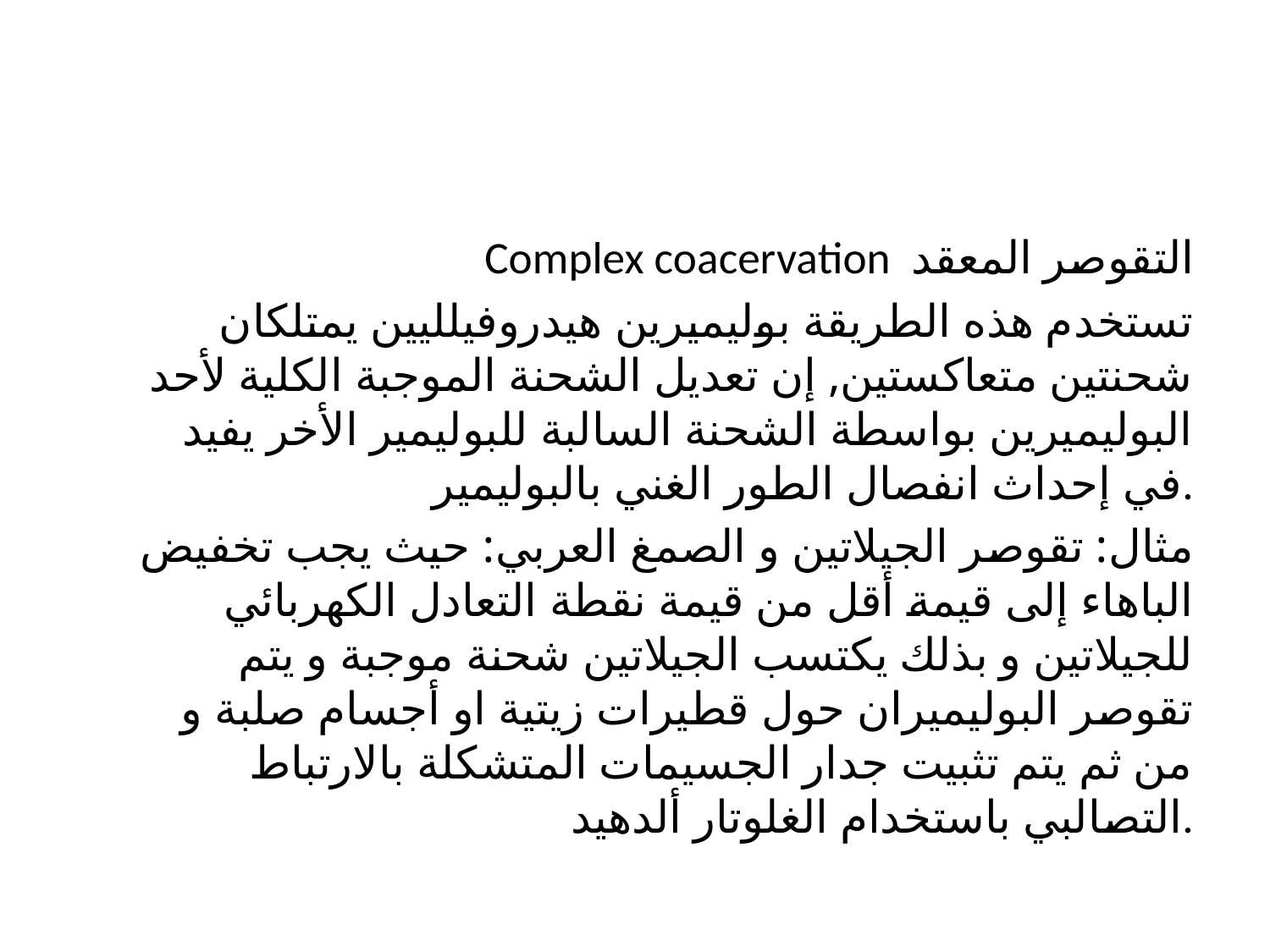

Complex coacervation  التقوصر المعقد
تستخدم هذه الطريقة بوليميرين هيدروفيلليين يمتلكان شحنتين متعاكستين, إن تعديل الشحنة الموجبة الكلية لأحد البوليميرين بواسطة الشحنة السالبة للبوليمير الأخر يفيد في إحداث انفصال الطور الغني بالبوليمير.
مثال: تقوصر الجيلاتين و الصمغ العربي: حيث يجب تخفيض الباهاء إلى قيمة أقل من قيمة نقطة التعادل الكهربائي للجيلاتين و بذلك يكتسب الجيلاتين شحنة موجبة و يتم تقوصر البوليميران حول قطيرات زيتية او أجسام صلبة و من ثم يتم تثبيت جدار الجسيمات المتشكلة بالارتباط التصالبي باستخدام الغلوتار ألدهيد.